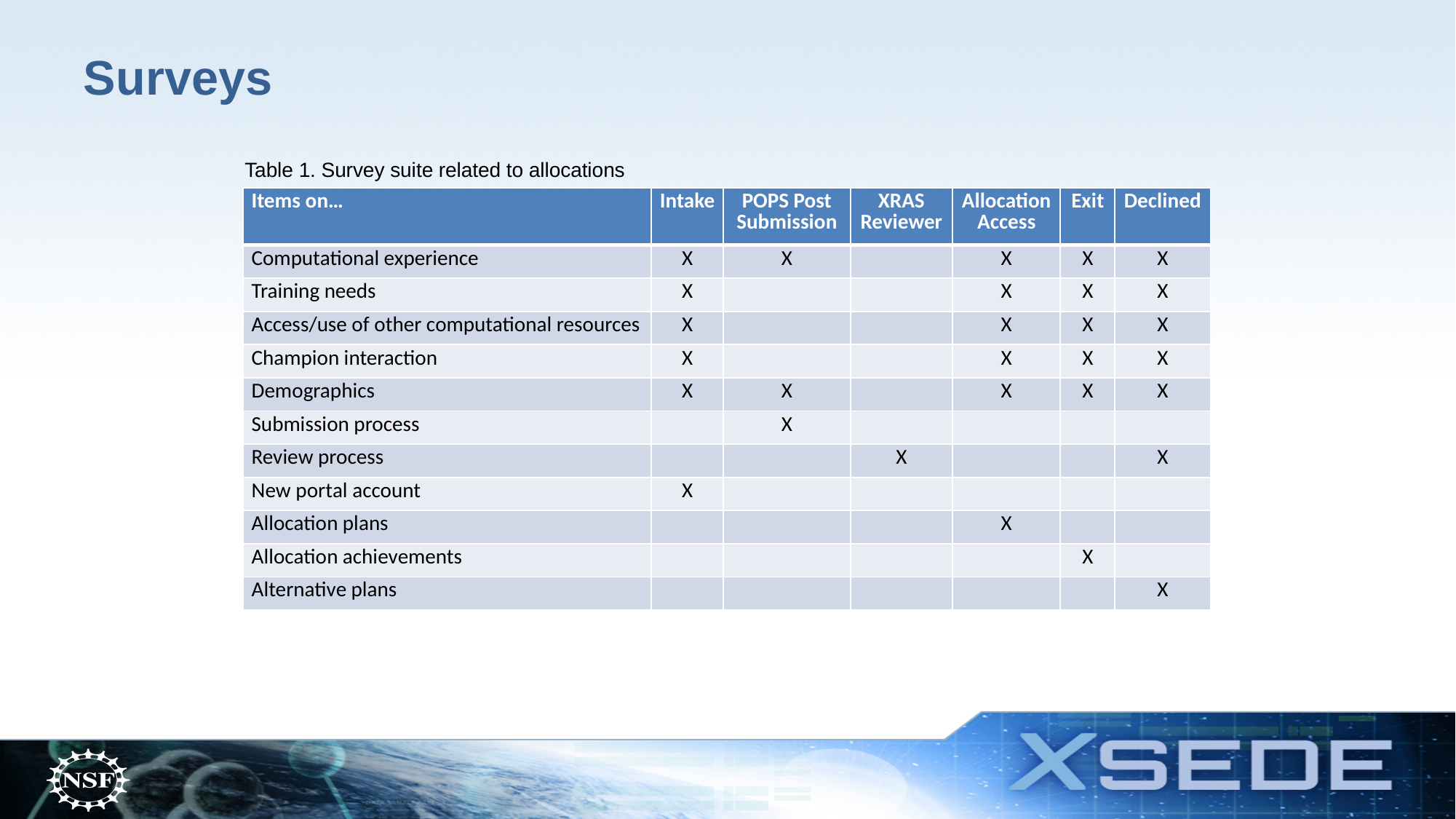

# Surveys
Table 1. Survey suite related to allocations
| Items on… | Intake | POPS Post Submission | XRAS Reviewer | Allocation Access | Exit | Declined |
| --- | --- | --- | --- | --- | --- | --- |
| Computational experience | X | X |  | X | X | X |
| Training needs | X |  |  | X | X | X |
| Access/use of other computational resources | X |  |  | X | X | X |
| Champion interaction | X |  |  | X | X | X |
| Demographics | X | X |  | X | X | X |
| Submission process |  | X |  |  |  |  |
| Review process |  |  | X |  |  | X |
| New portal account | X |  |  |  |  |  |
| Allocation plans |  |  |  | X |  |  |
| Allocation achievements |  |  |  |  | X |  |
| Alternative plans |  |  |  |  |  | X |